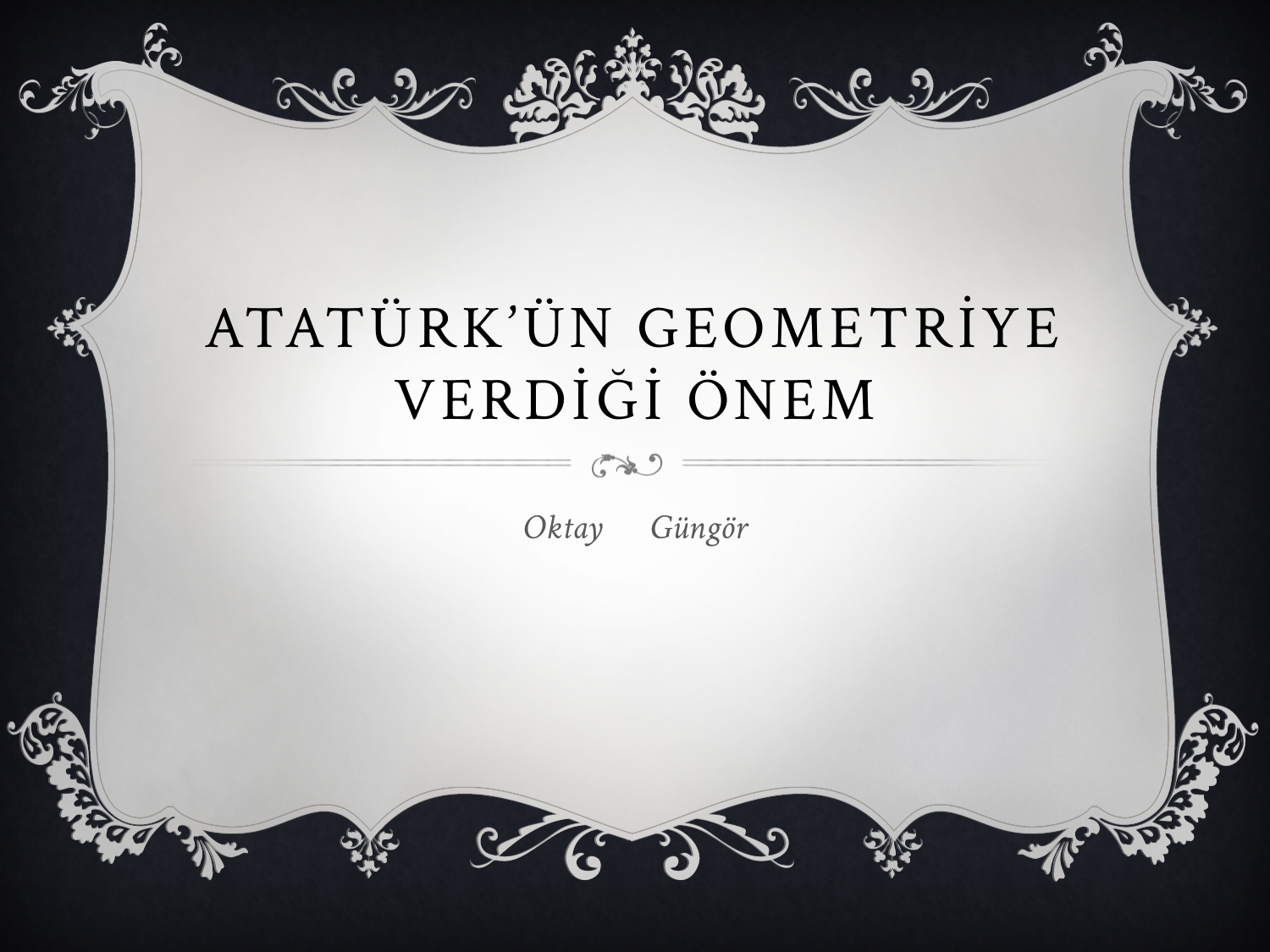

# Atatürk’ün geometriye verdiği önem
Oktay  	Güngör